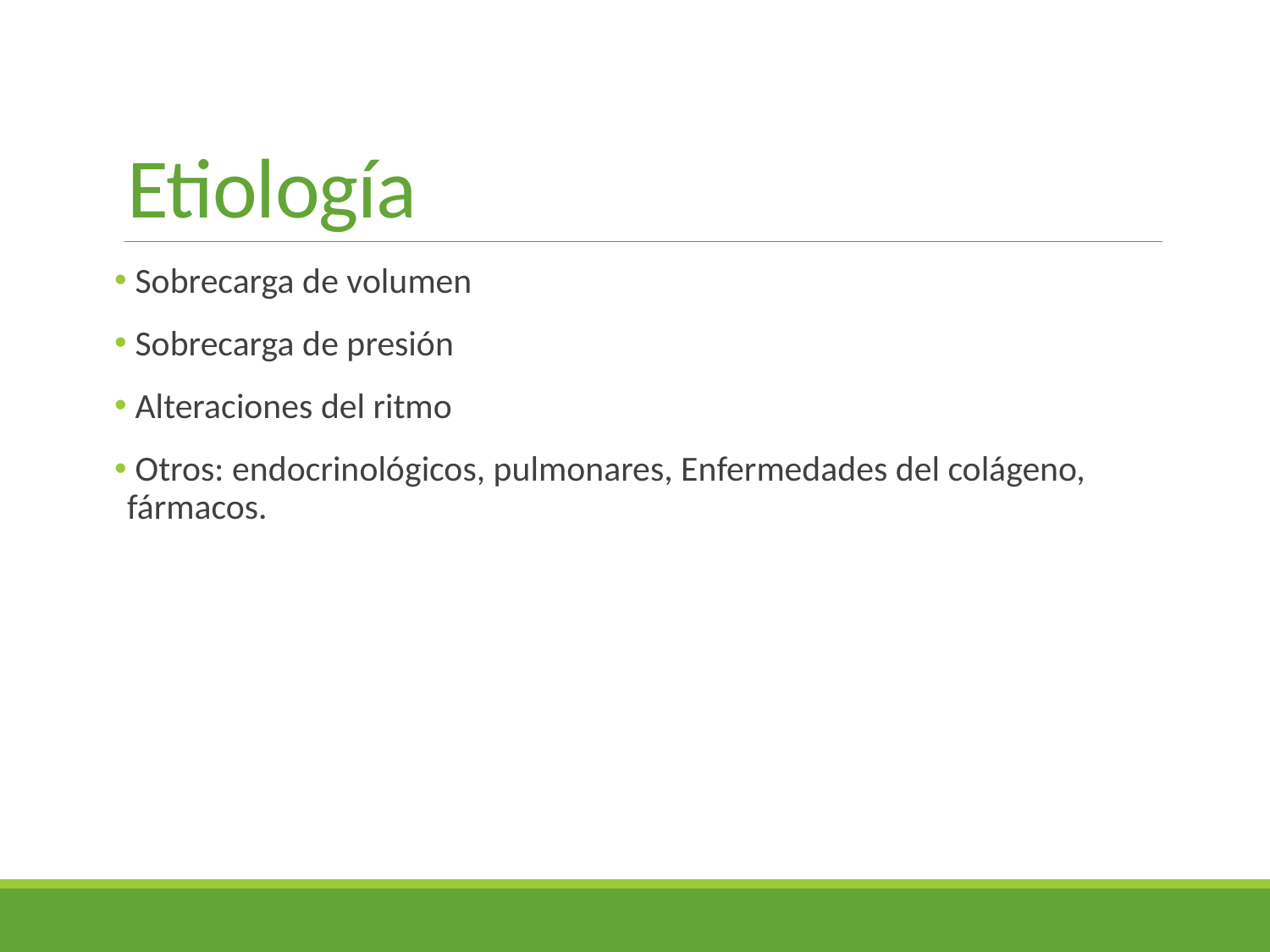

# Etiología
 Sobrecarga de volumen
 Sobrecarga de presión
 Alteraciones del ritmo
 Otros: endocrinológicos, pulmonares, Enfermedades del colágeno, fármacos.